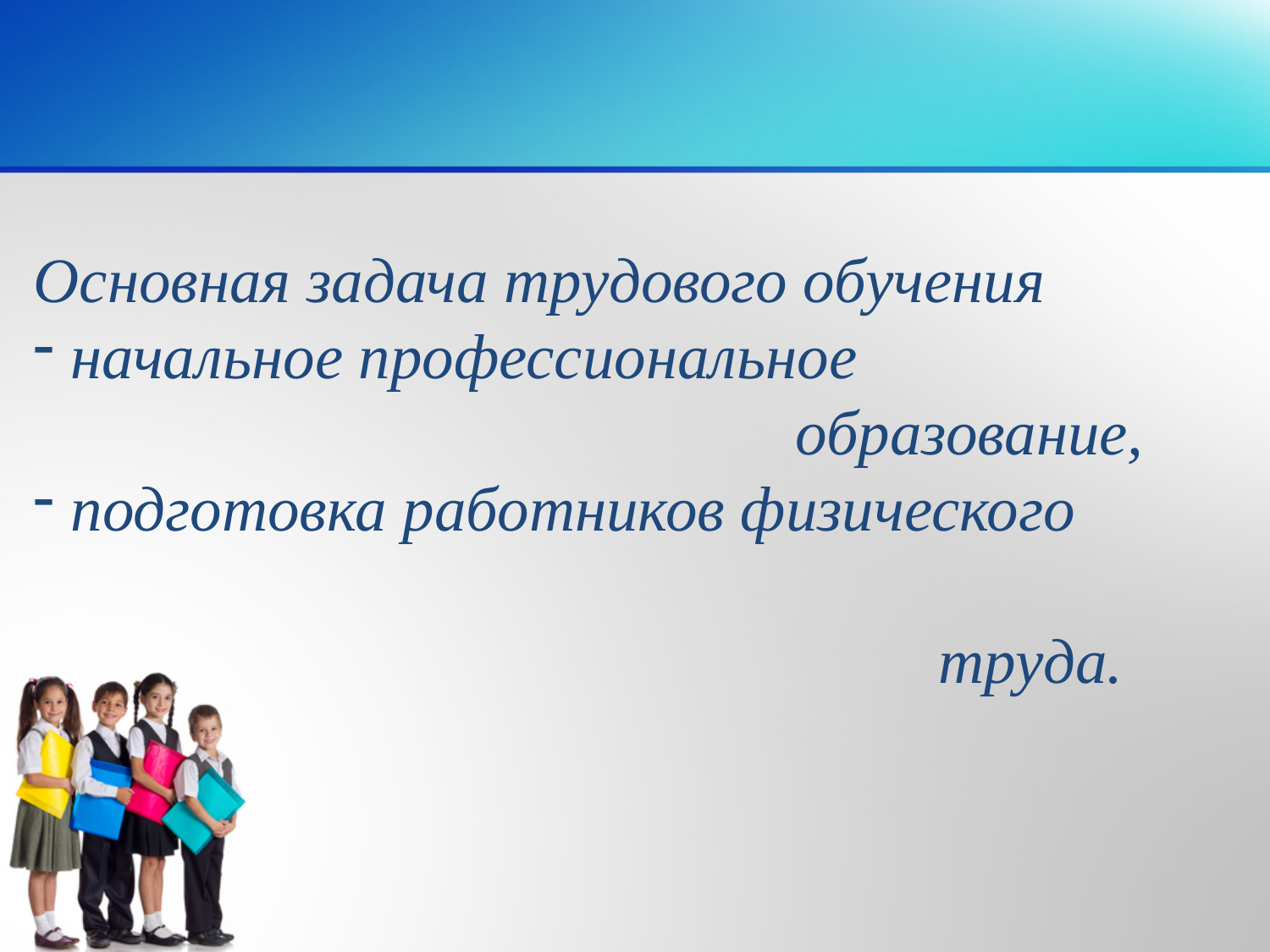

Основная задача трудового обучения
 начальное профессиональное
                                                образование,
 подготовка работников физического
                                                         труда.